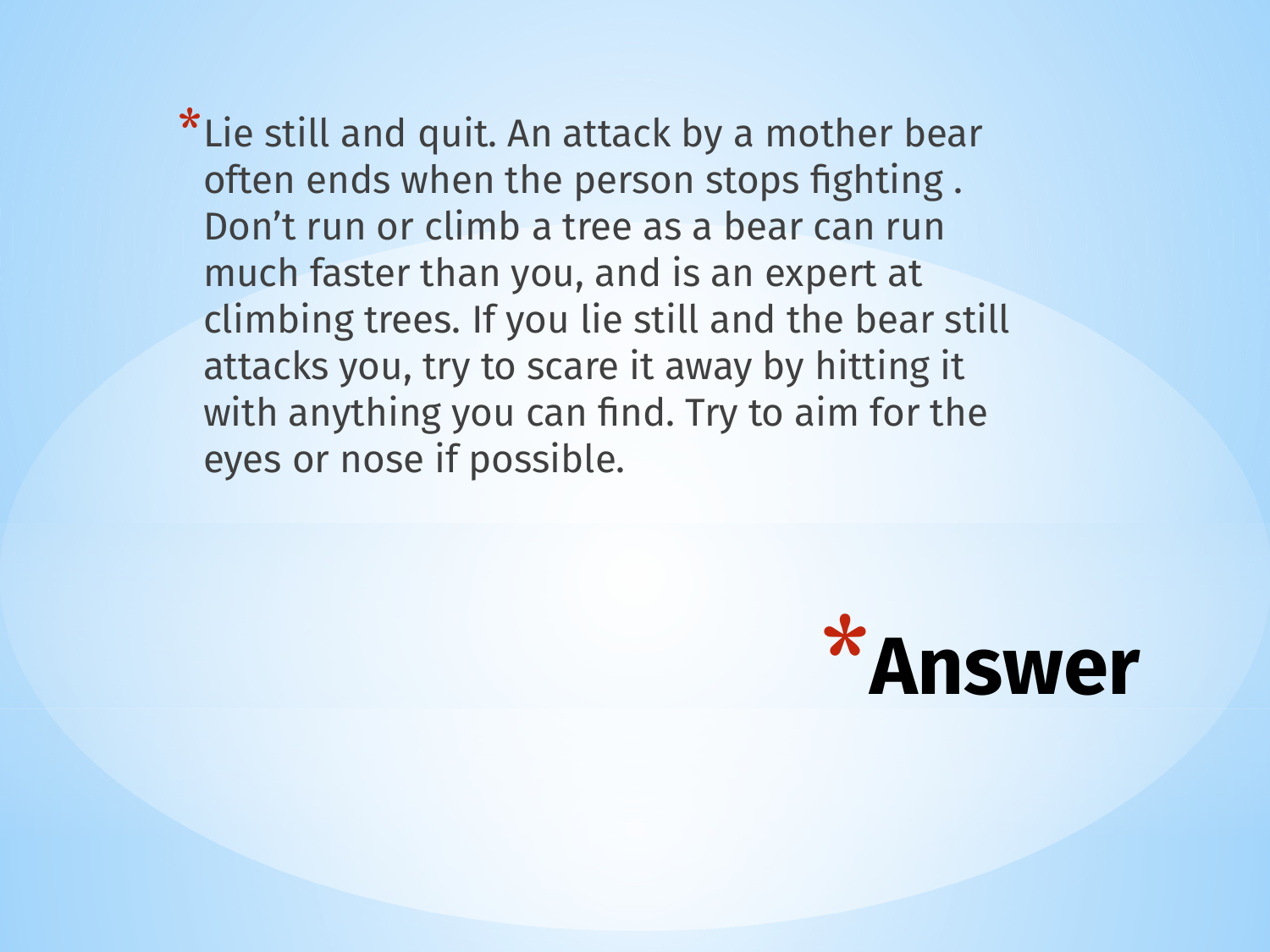

Lie still and quit. An attack by a mother bear often ends when the person stops fighting . Don’t run or climb a tree as a bear can run much faster than you, and is an expert at climbing trees. If you lie still and the bear still attacks you, try to scare it away by hitting it with anything you can find. Try to aim for the eyes or nose if possible.
# Answer